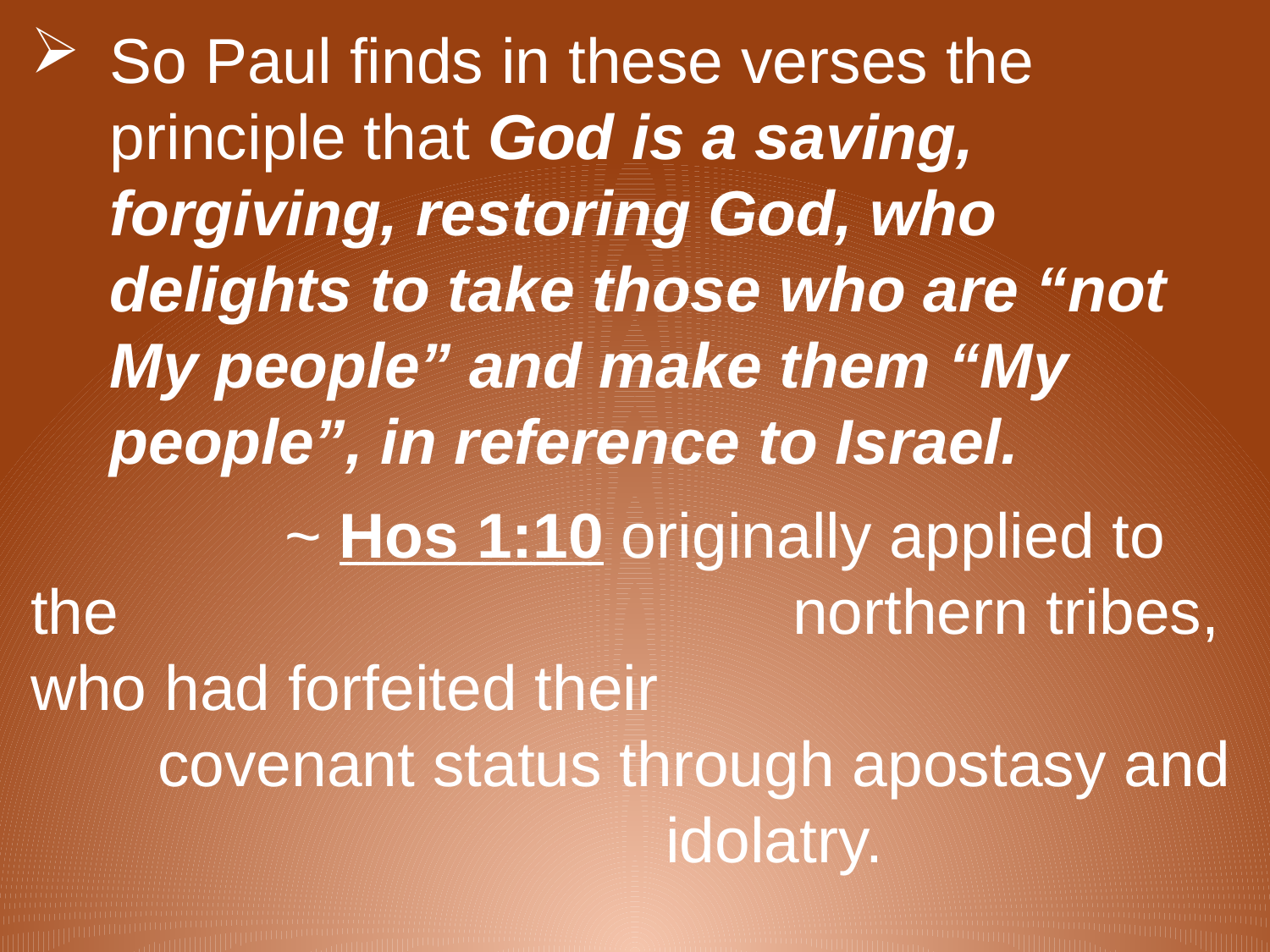

So Paul finds in these verses the principle that God is a saving, forgiving, restoring God, who delights to take those who are “not My people” and make them “My people”, in reference to Israel.
		~ Hos 1:10 originally applied to the 						northern tribes, who had forfeited their 					covenant status through apostasy and 					idolatry.